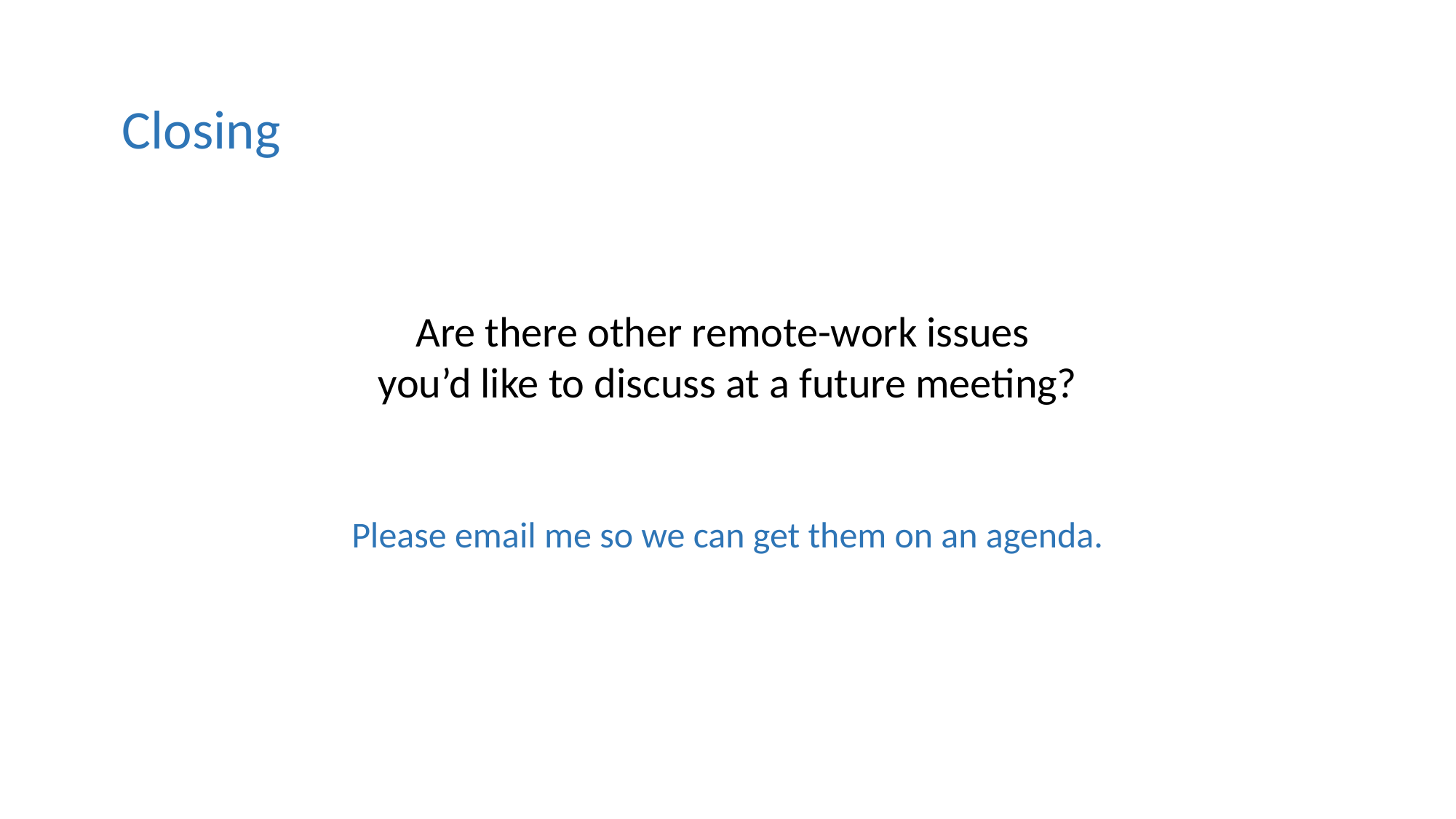

Closing
Are there other remote-work issues
you’d like to discuss at a future meeting?

Please email me so we can get them on an agenda.